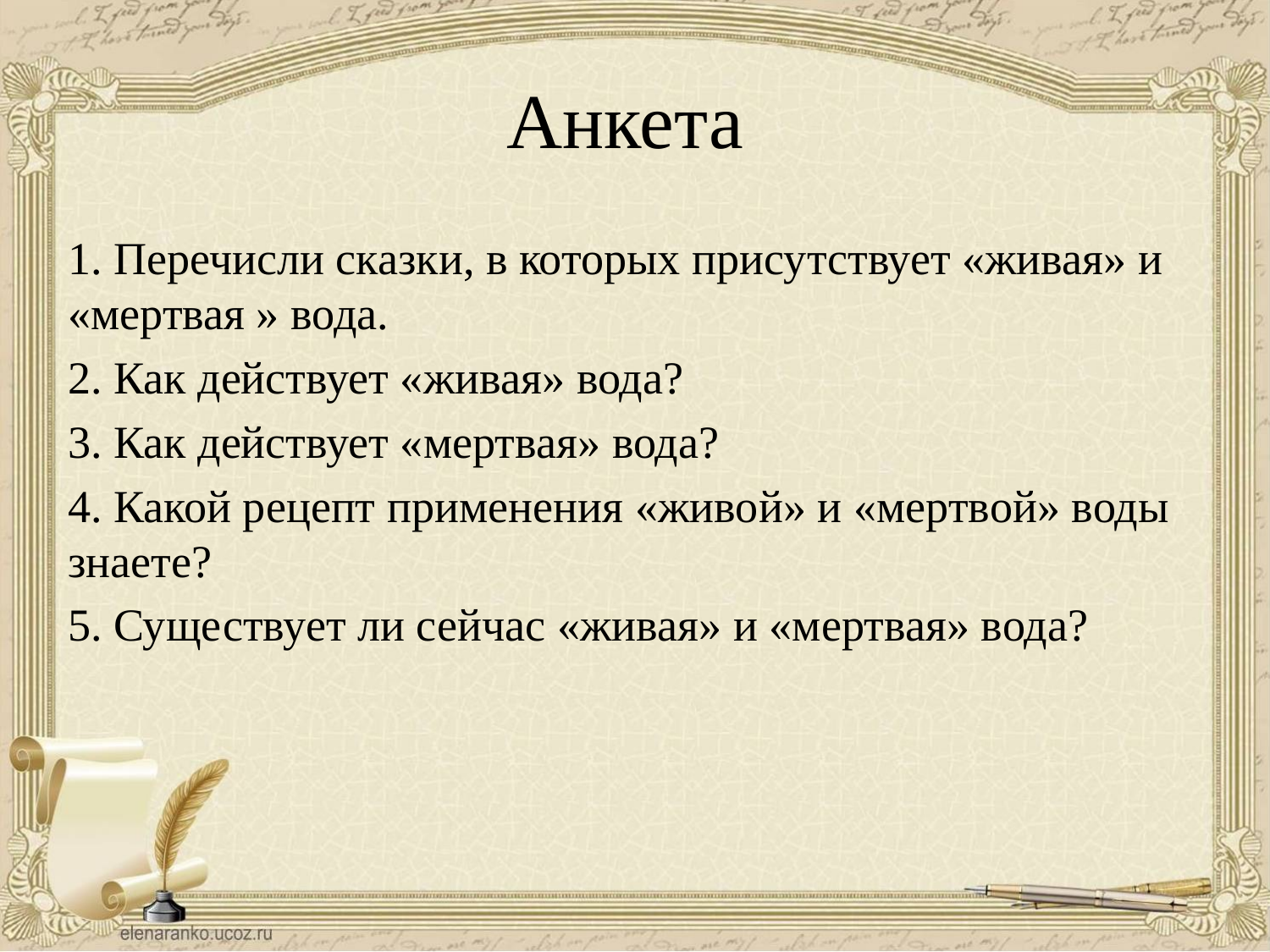

# Анкета
1. Перечисли сказки, в которых присутствует «живая» и «мертвая » вода.
2. Как действует «живая» вода?
3. Как действует «мертвая» вода?
4. Какой рецепт применения «живой» и «мертвой» воды знаете?
5. Существует ли сейчас «живая» и «мертвая» вода?